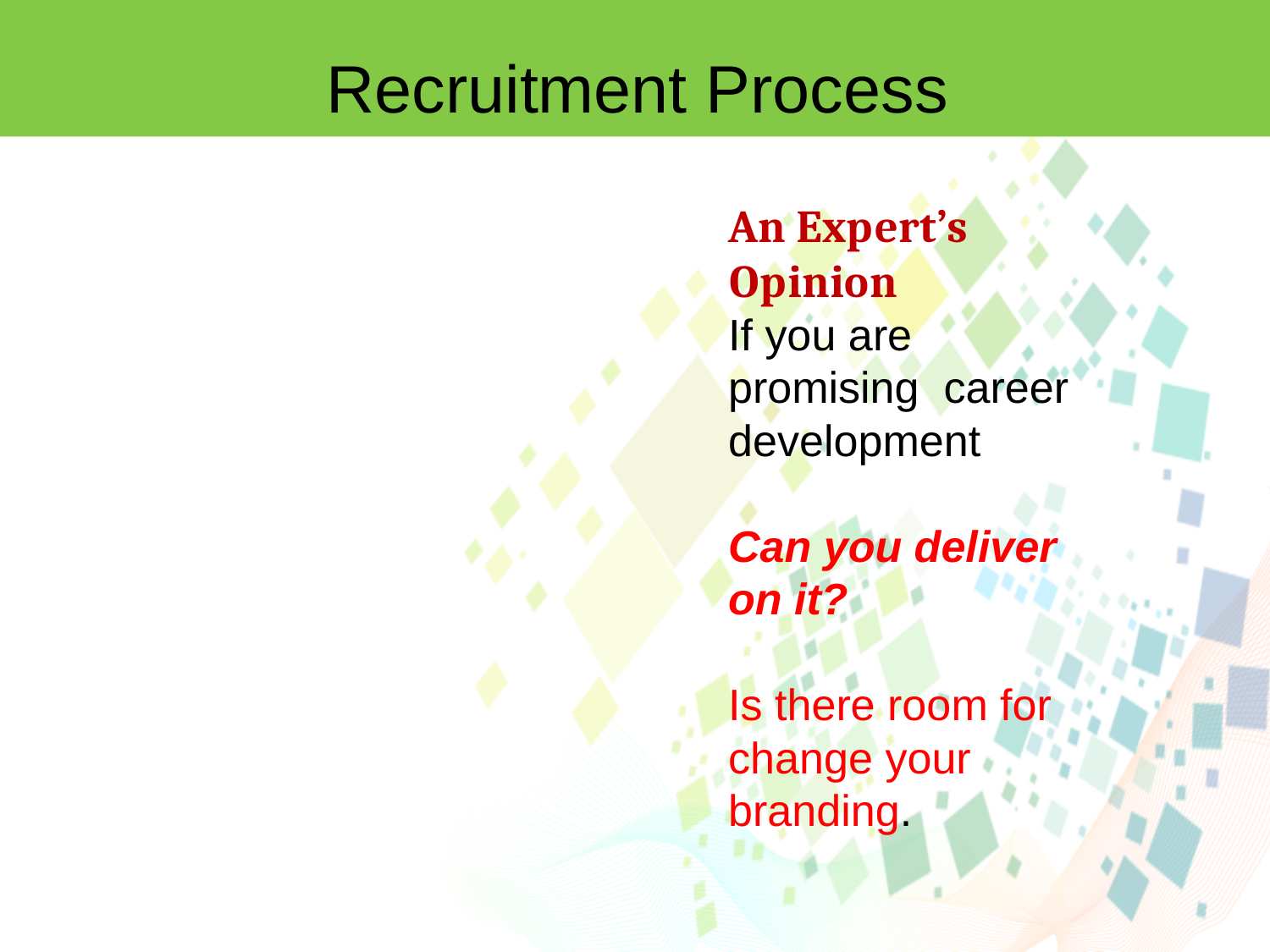

Recruitment Process
An Expert’s Opinion
If you are promising  career development

Can you deliver on it?

Is there room for change your branding.